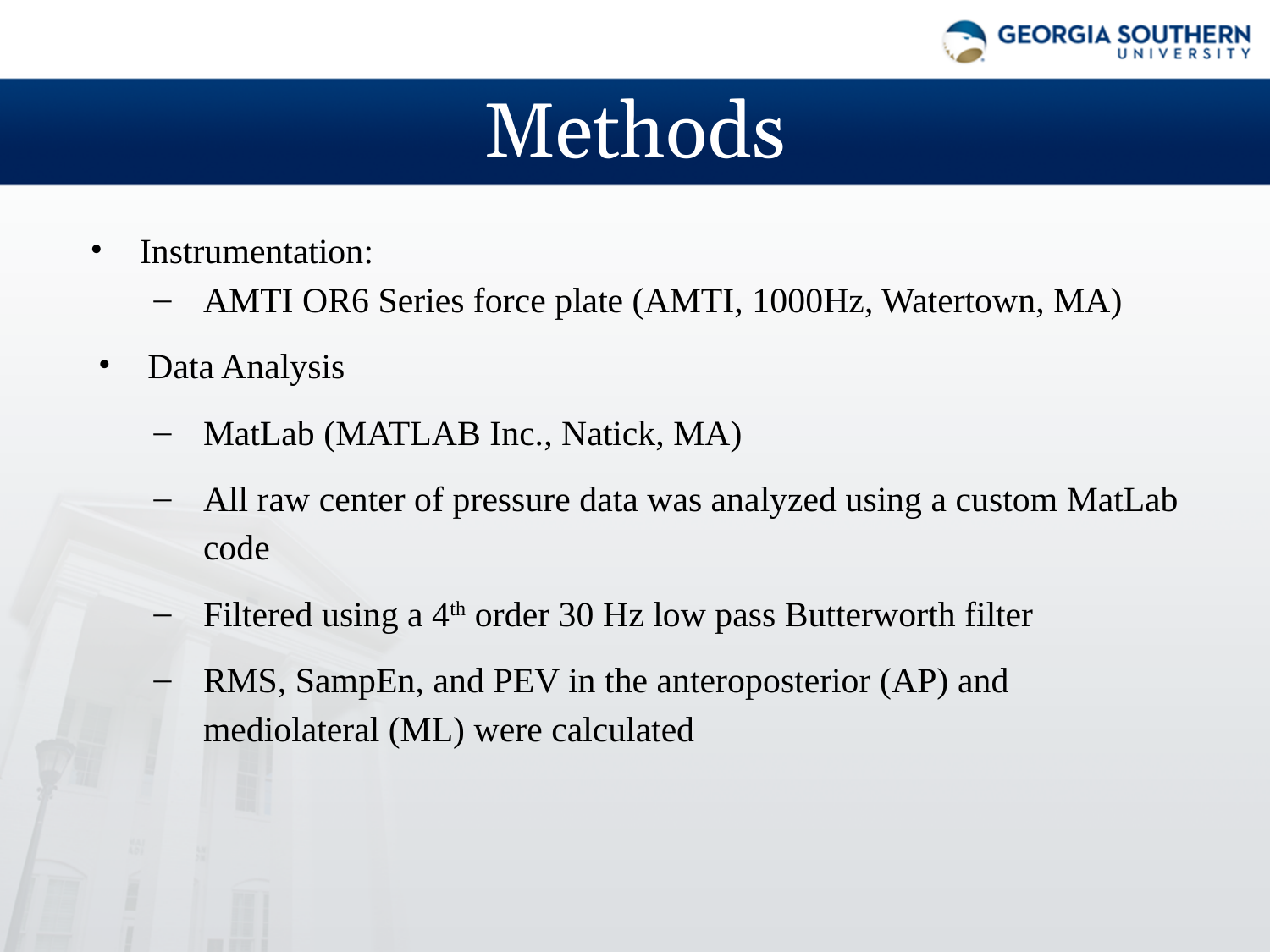

# Methods
Instrumentation:
AMTI OR6 Series force plate (AMTI, 1000Hz, Watertown, MA)
Data Analysis
MatLab (MATLAB Inc., Natick, MA)
All raw center of pressure data was analyzed using a custom MatLab code
Filtered using a 4th order 30 Hz low pass Butterworth filter
RMS, SampEn, and PEV in the anteroposterior (AP) and mediolateral (ML) were calculated